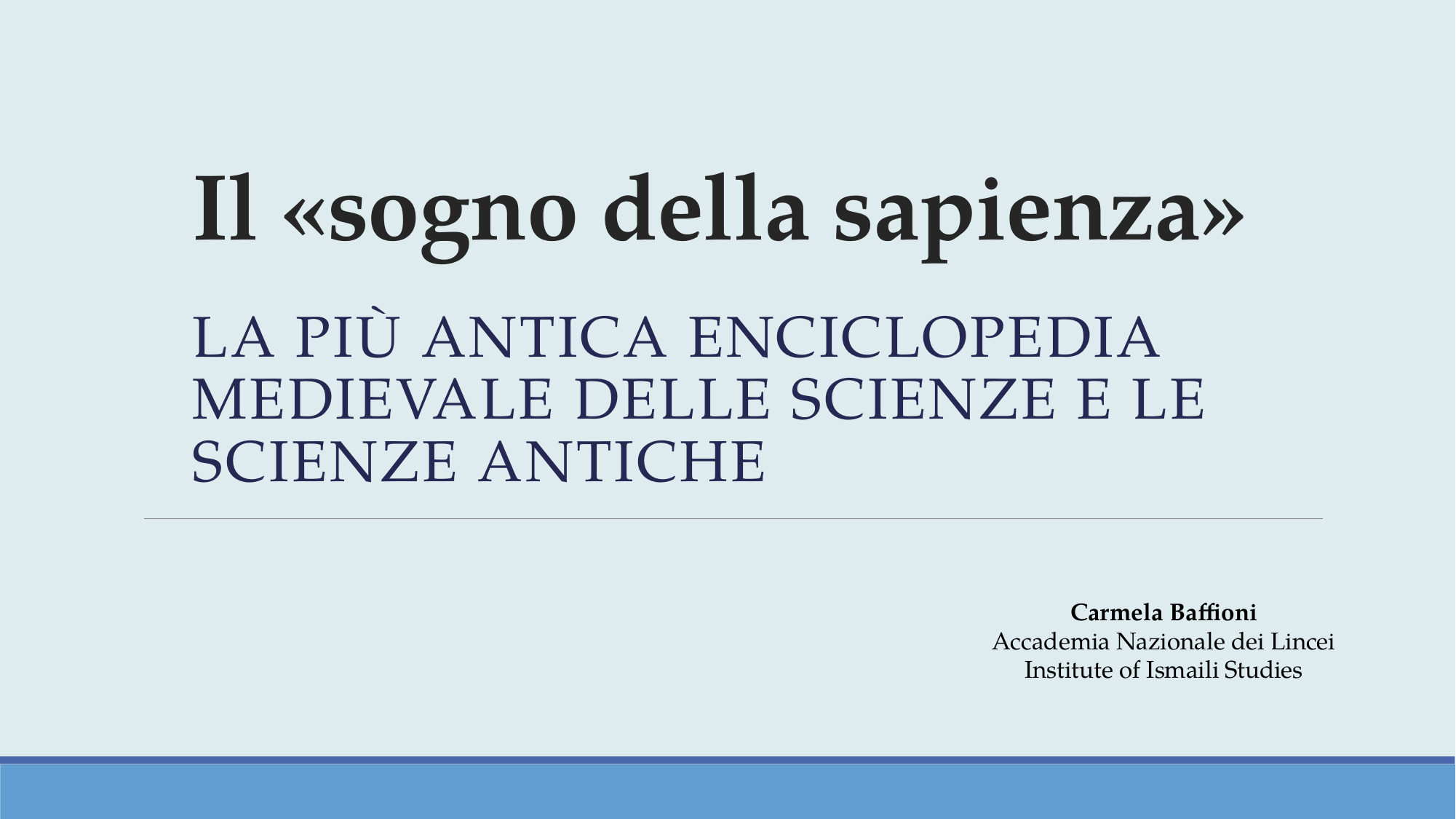

# Il «sogno della sapienza»
La più antica enciclopedia medievale delle scienze e le scienze antiche
Carmela Baffioni
Accademia Nazionale dei Lincei
Institute of Ismaili Studies